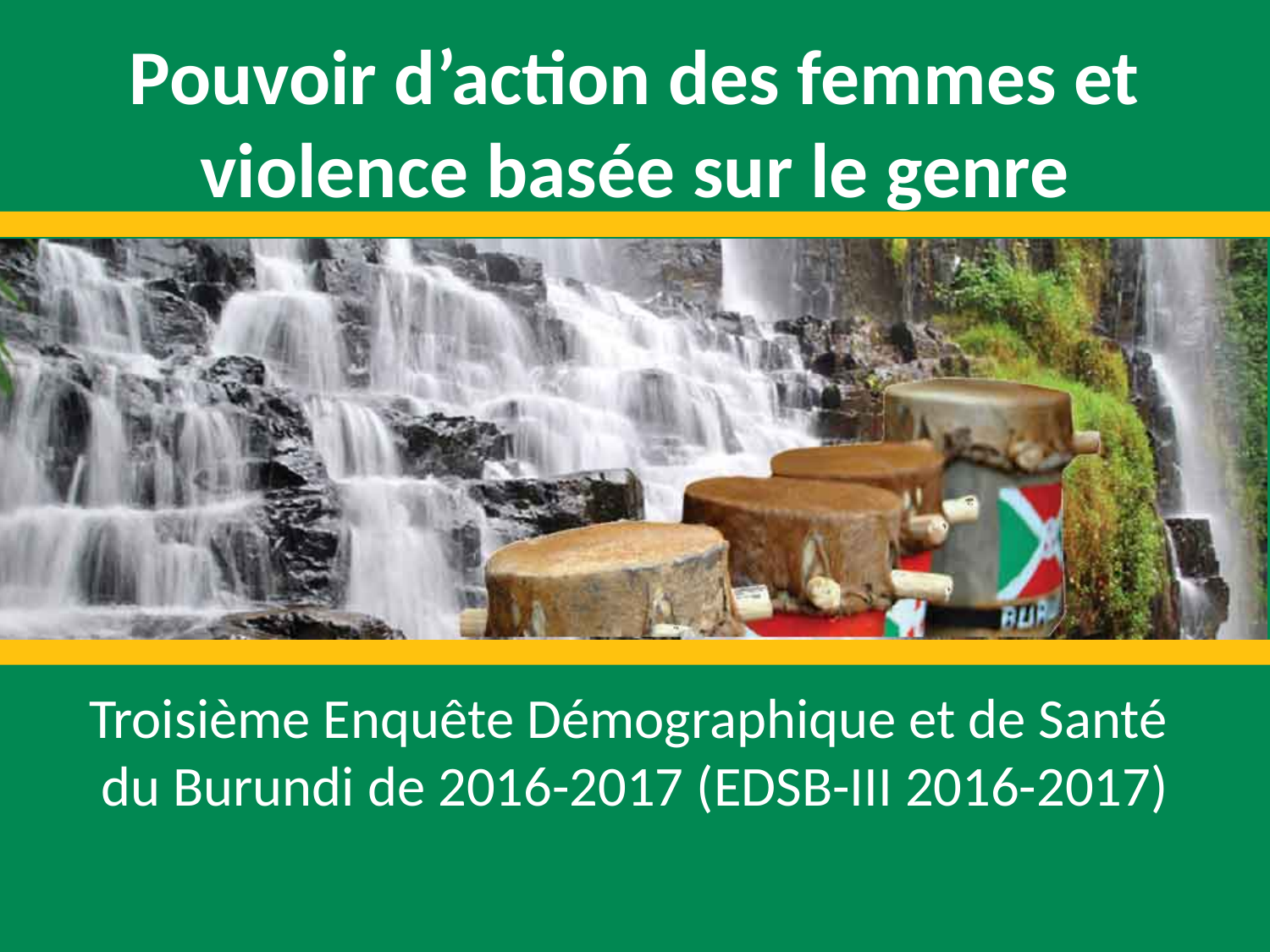

Pouvoir d’action des femmes et violence basée sur le genre